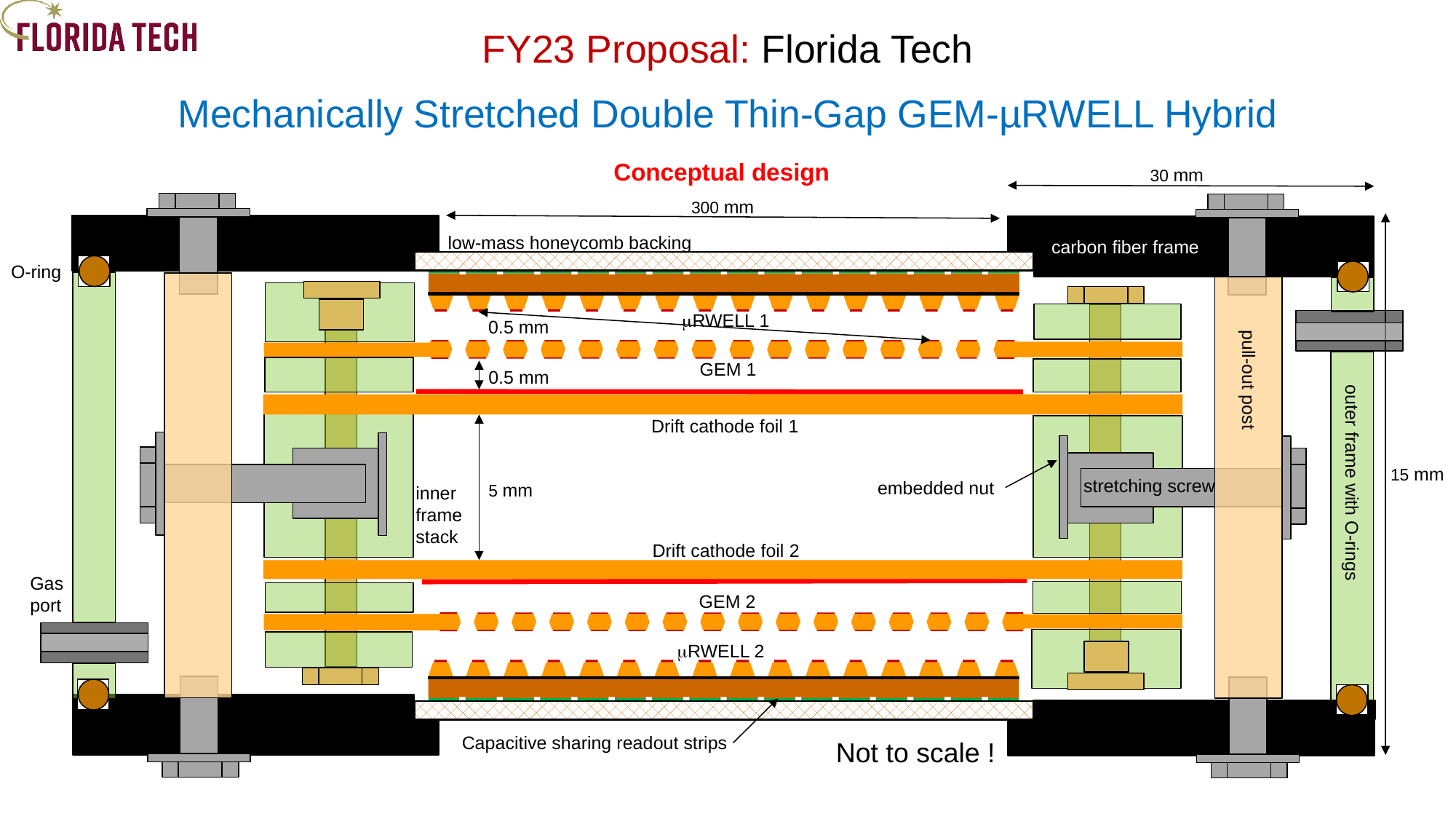

FY23 Proposal: Florida Tech
Mechanically Stretched Double Thin-Gap GEM-µRWELL Hybrid

Conceptual design
 30 mm
 300 mm

low-mass honeycomb backing
carbon fiber frame

O-ring

μRWELL 1

0.5 mm

GEM 1

0.5 mm
pull-out post

Drift cathode foil 1

 15 mm
stretching screw
outer frame with O-rings
embedded nut
 5 mm
inner
frame
stack
Drift cathode foil 2

Gas
port

GEM 2

μRWELL 2

Capacitive sharing readout strips
Not to scale !